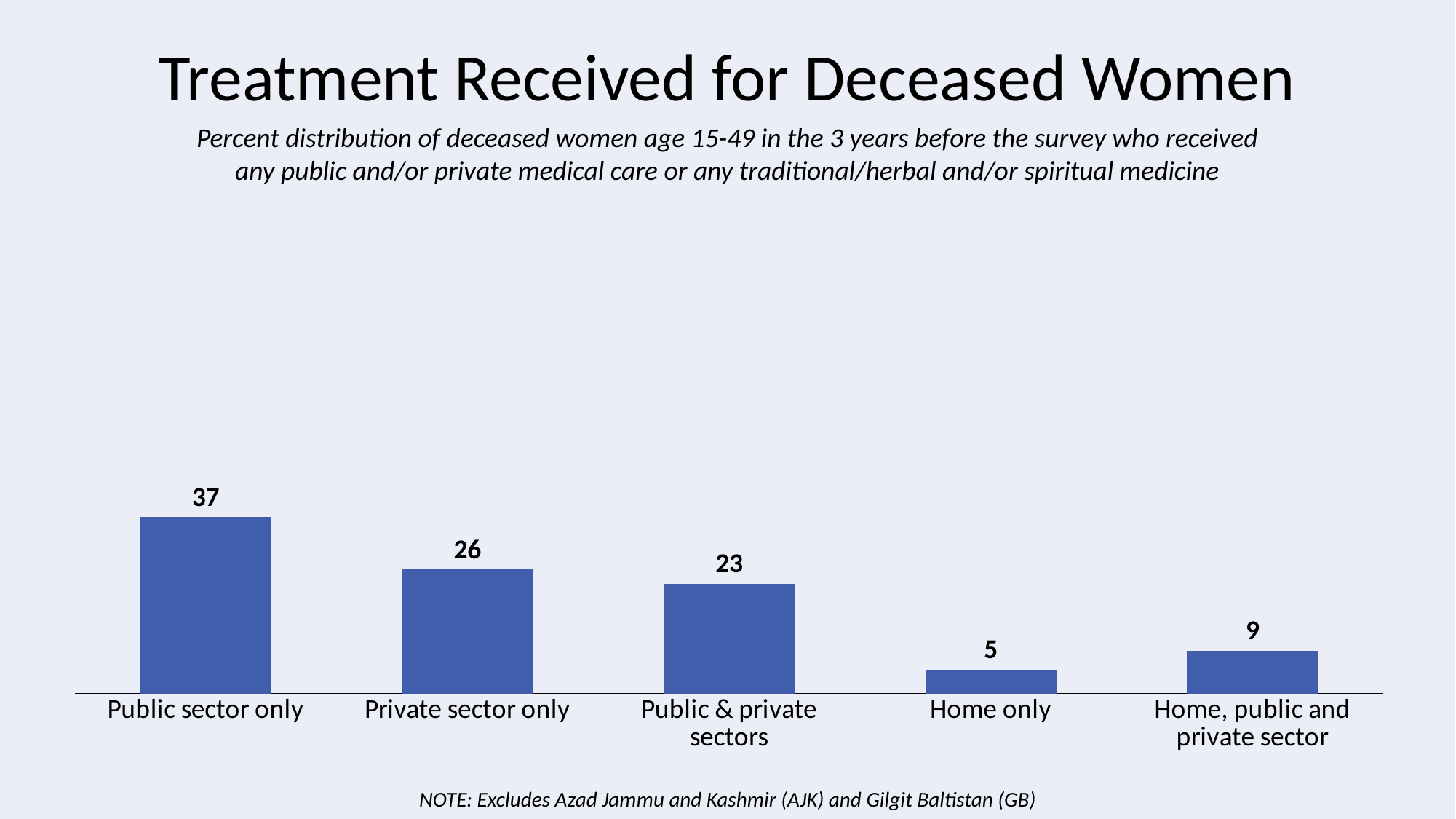

# Treatment Received for Deceased Women
Percent distribution of deceased women age 15-49 in the 3 years before the survey who received any public and/or private medical care or any traditional/herbal and/or spiritual medicine

### Chart

| Category | Source of Medical care  |
|---|---|
| Public sector only | 37.0 |
| Private sector only | 26.0 |
| Public & private sectors | 23.0 |
| Home only | 5.0 |
| Home, public and private sector | 9.0 |
NOTE: Excludes Azad Jammu and Kashmir (AJK) and Gilgit Baltistan (GB)